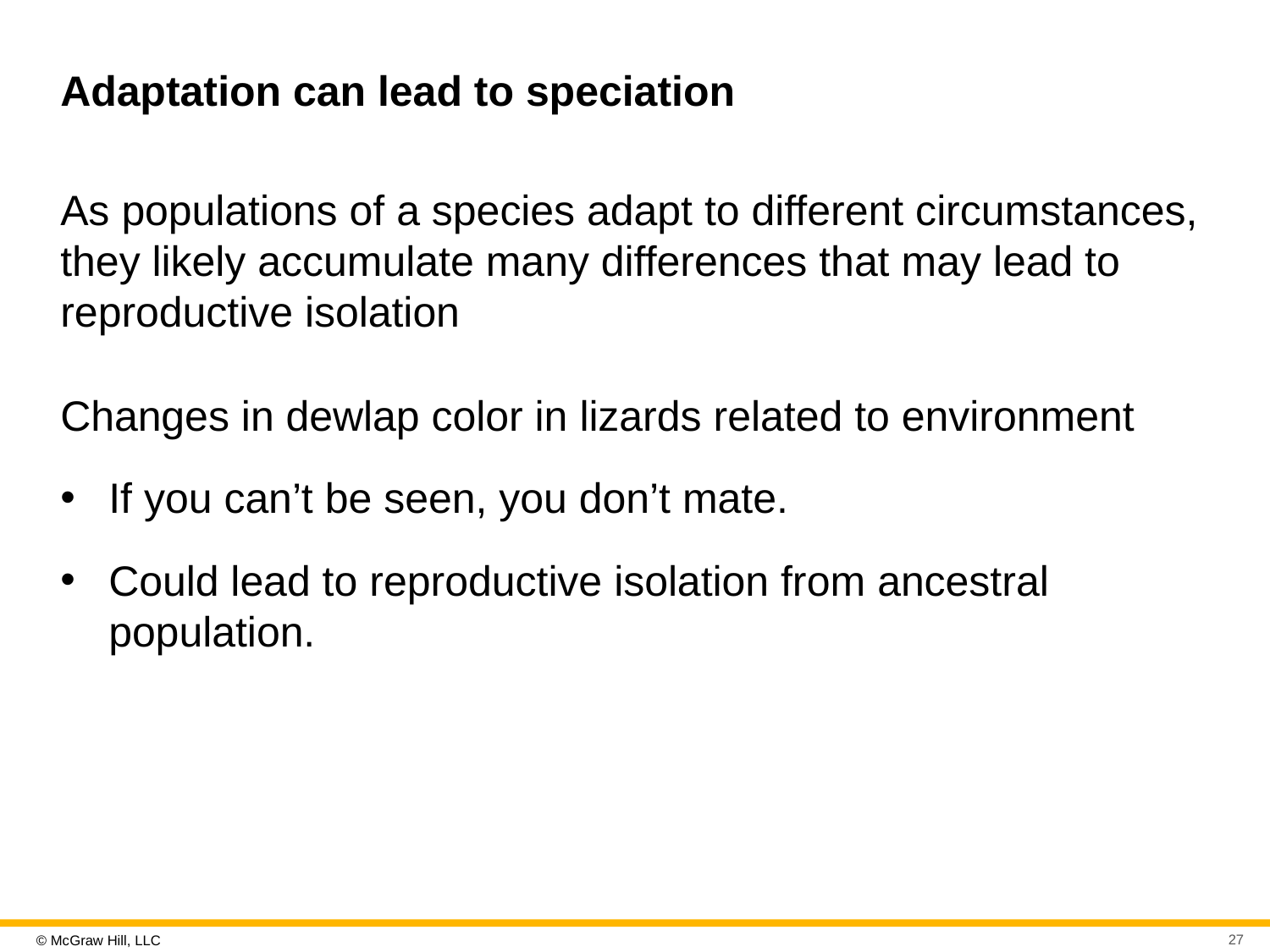

# Adaptation can lead to speciation
As populations of a species adapt to different circumstances, they likely accumulate many differences that may lead to reproductive isolation
Changes in dewlap color in lizards related to environment
If you can’t be seen, you don’t mate.
Could lead to reproductive isolation from ancestral population.
27